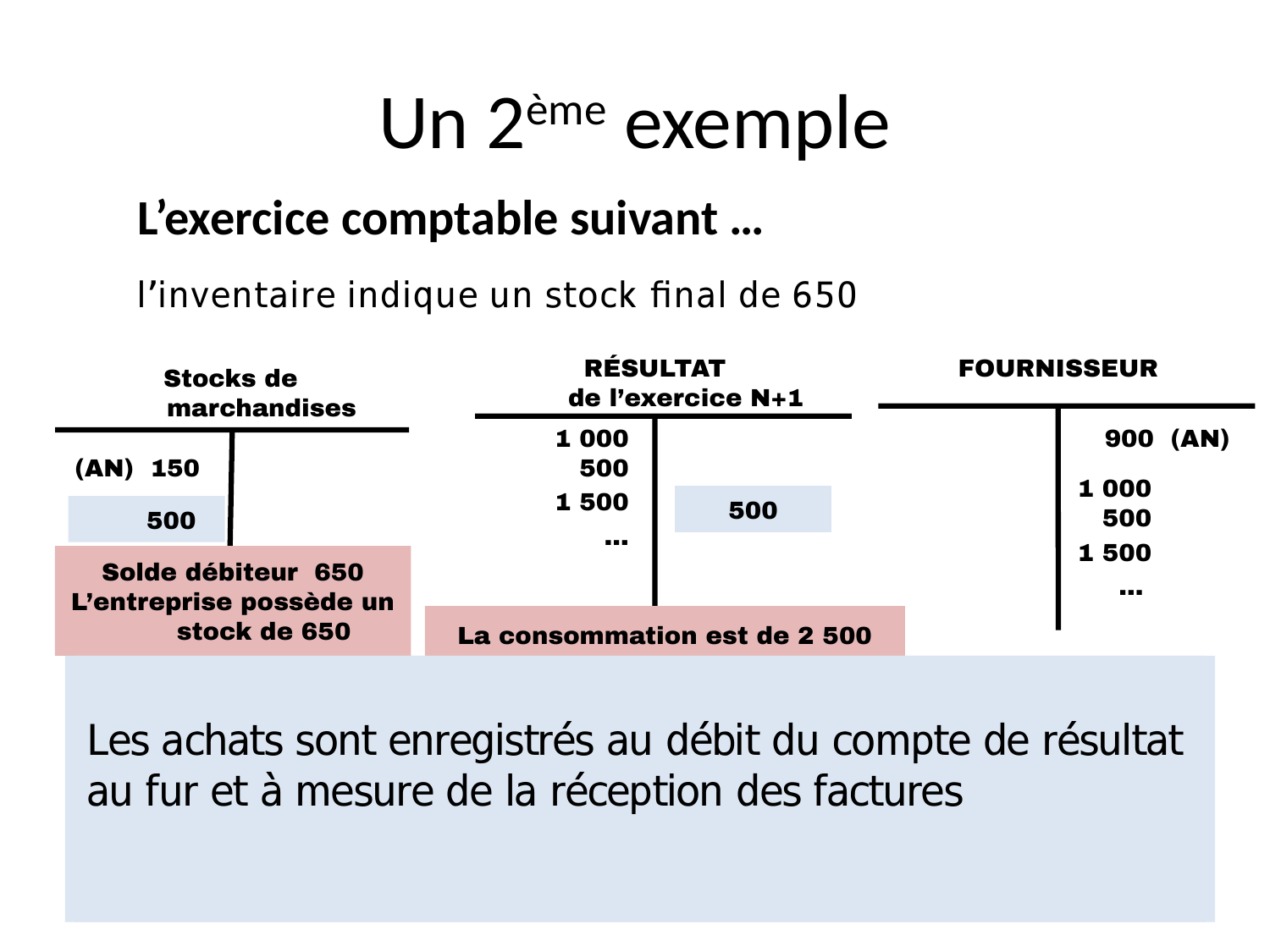

# Un 2ème exemple
L’exercice comptable suivant …
l’inventaire indique un stock final de 650

FOURNISSEUR

RÉSULTAT
de l’exercice N+1

Stocks de marchandises

1 000
500
1 500
…
   900  (AN)
(AN)  150
1 000
   500
1 500
     …
500
      500

Solde débiteur  650
L’entreprise possède un stock de 650
La consommation est de 2 500
Le stock initial était de 150, le stock final est de 650
Le stock a augmenté de 500, l’entreprise n’a pas utilisé 500 de marchandises achetées
La consommation est plus faible que les achats, le résultat doit augmenter.

Les achats sont enregistrés au débit du compte de résultat au fur et à mesure de la réception des factures